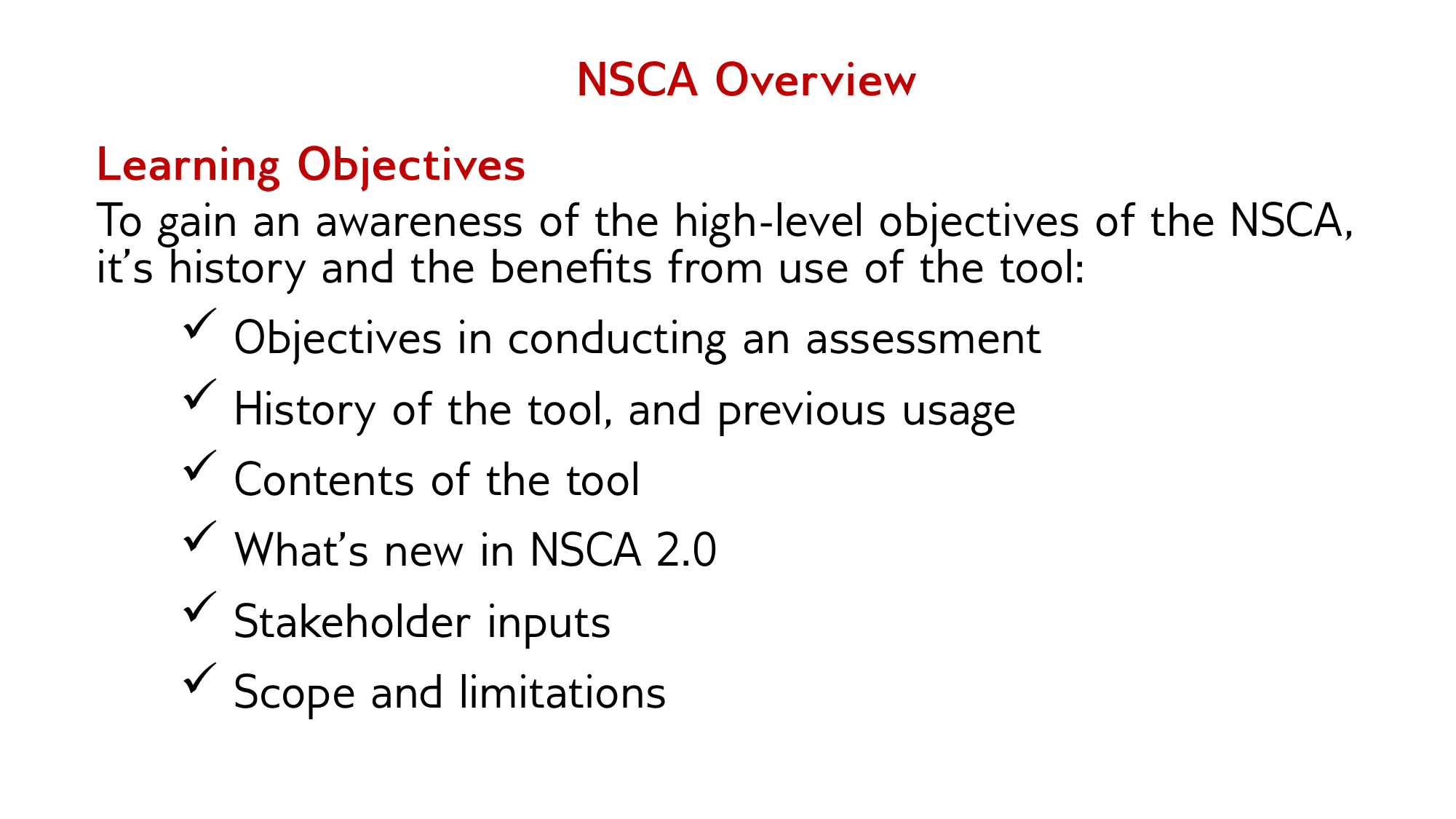

# NSCA Overview
Learning Objectives
To gain an awareness of the high-level objectives of the NSCA, it’s history and the benefits from use of the tool:
Objectives in conducting an assessment
History of the tool, and previous usage
Contents of the tool
What’s new in NSCA 2.0
Stakeholder inputs
Scope and limitations